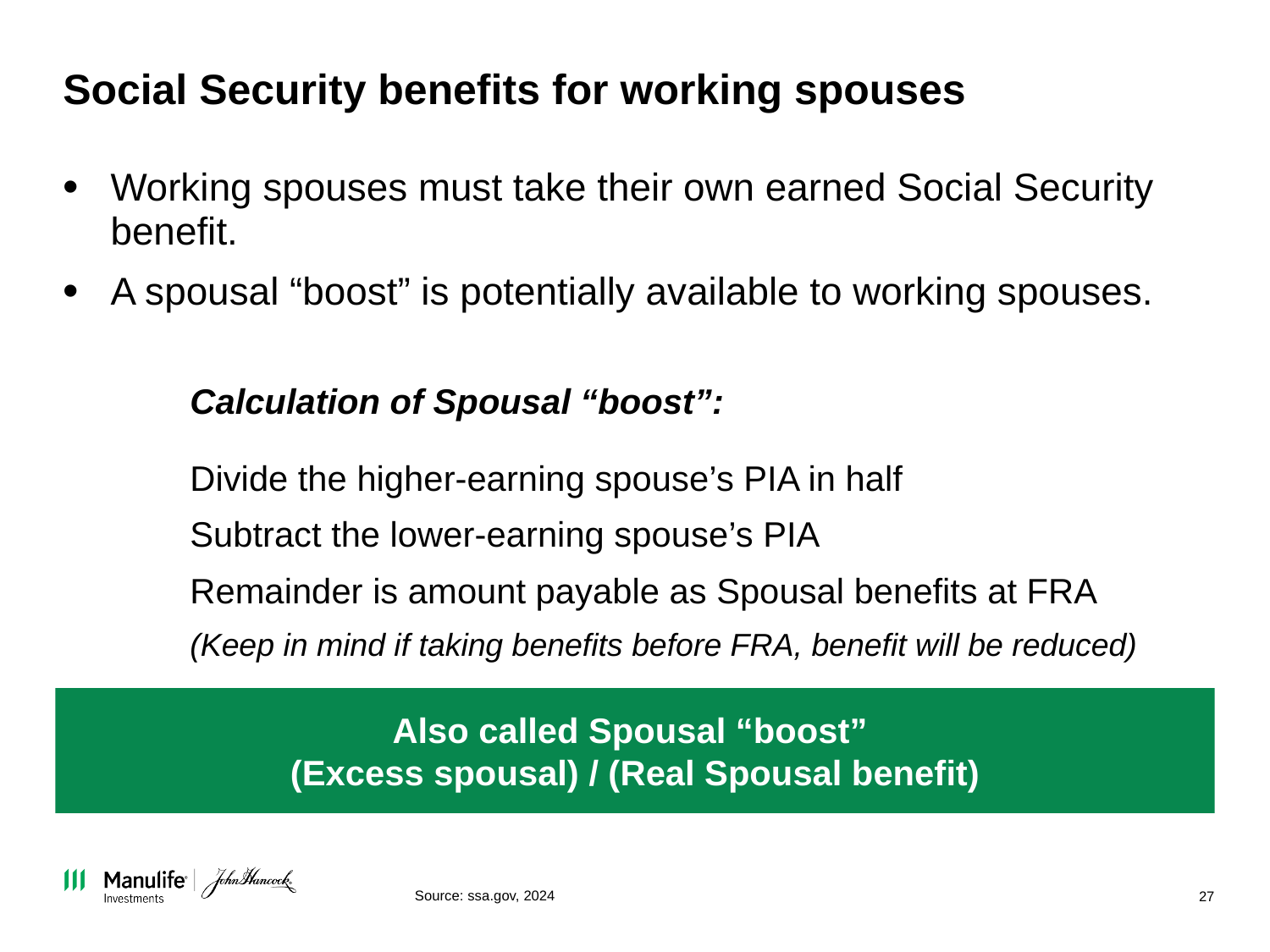

# Social Security benefits for working spouses
Working spouses must take their own earned Social Security benefit.
A spousal “boost” is potentially available to working spouses.

Calculation of Spousal “boost”:
Divide the higher-earning spouse’s PIA in half
Subtract the lower-earning spouse’s PIA
Remainder is amount payable as Spousal benefits at FRA
(Keep in mind if taking benefits before FRA, benefit will be reduced)

Also called Spousal “boost”
(Excess spousal) / (Real Spousal benefit)
Source: ssa.gov, 2024
27